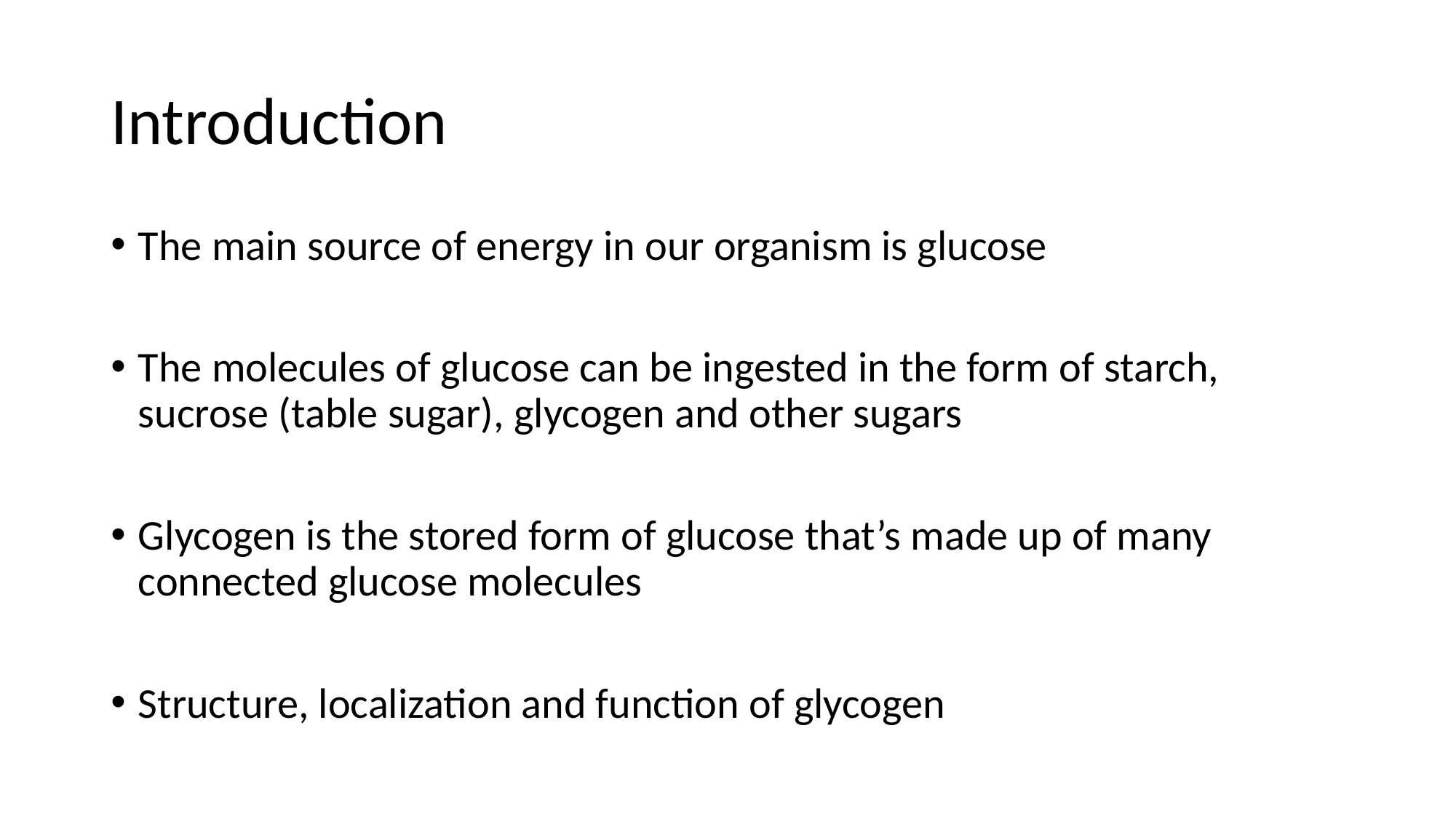

# Introduction
The main source of energy in our organism is glucose

The molecules of glucose can be ingested in the form of starch, sucrose (table sugar), glycogen and other sugars

Glycogen is the stored form of glucose that’s made up of many connected glucose molecules

Structure, localization and function of glycogen